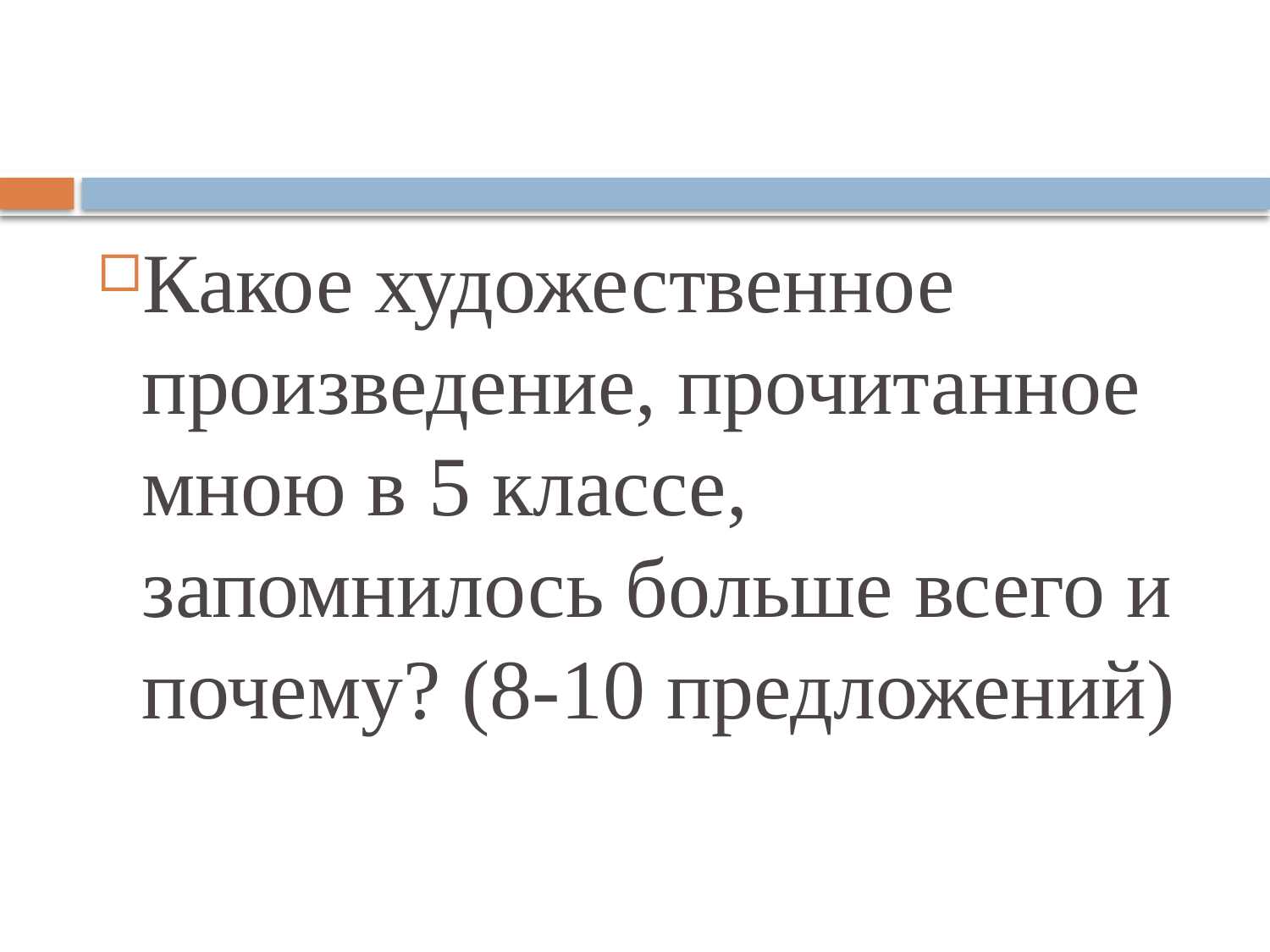

#
Какое художественное произведение, прочитанное мною в 5 классе, запомнилось больше всего и почему? (8-10 предложений)